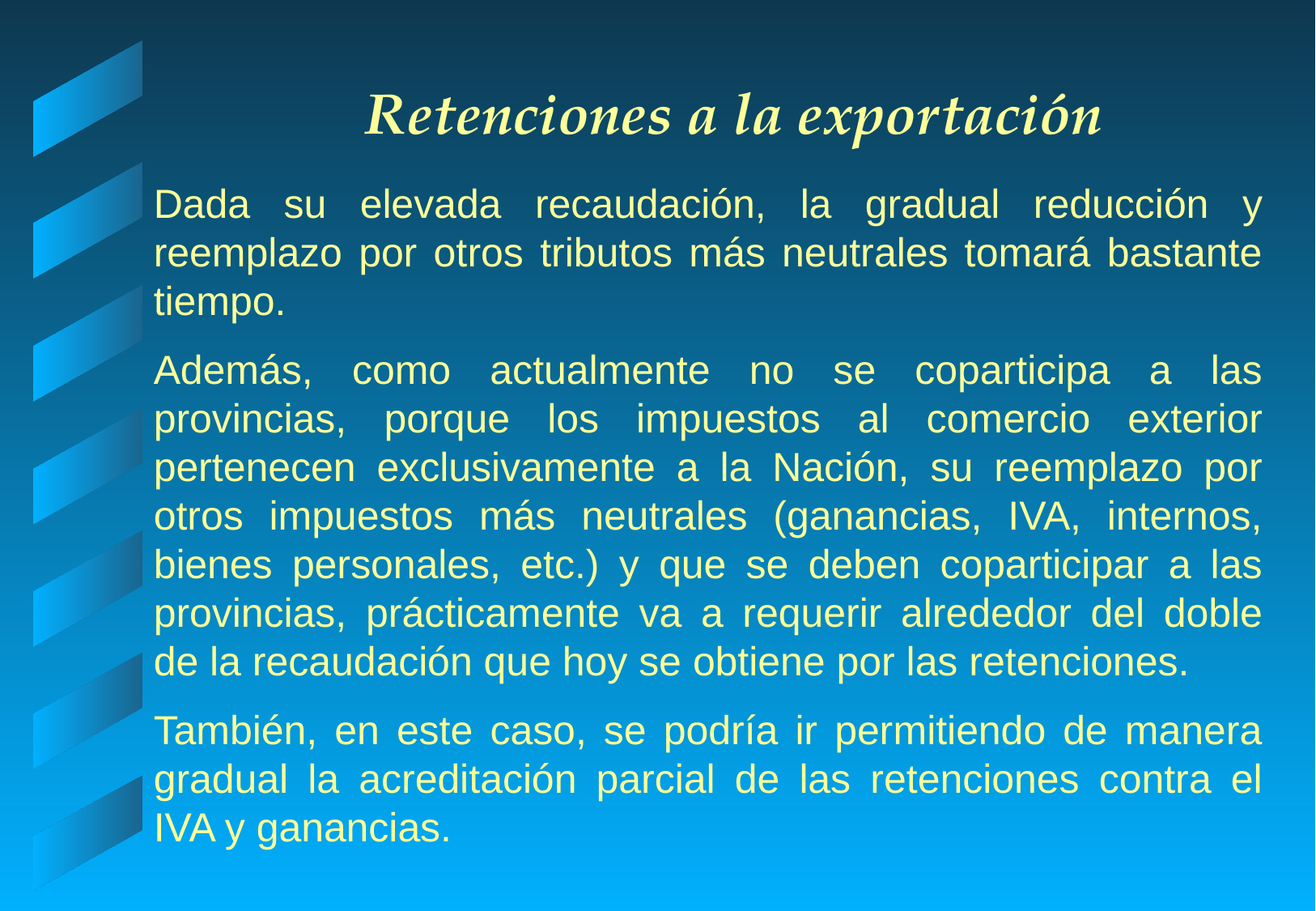

# Retenciones a la exportación
Dada su elevada recaudación, la gradual reducción y reemplazo por otros tributos más neutrales tomará bastante tiempo.
Además, como actualmente no se coparticipa a las provincias, porque los impuestos al comercio exterior pertenecen exclusivamente a la Nación, su reemplazo por otros impuestos más neutrales (ganancias, IVA, internos, bienes personales, etc.) y que se deben coparticipar a las provincias, prácticamente va a requerir alrededor del doble de la recaudación que hoy se obtiene por las retenciones.
También, en este caso, se podría ir permitiendo de manera gradual la acreditación parcial de las retenciones contra el IVA y ganancias.